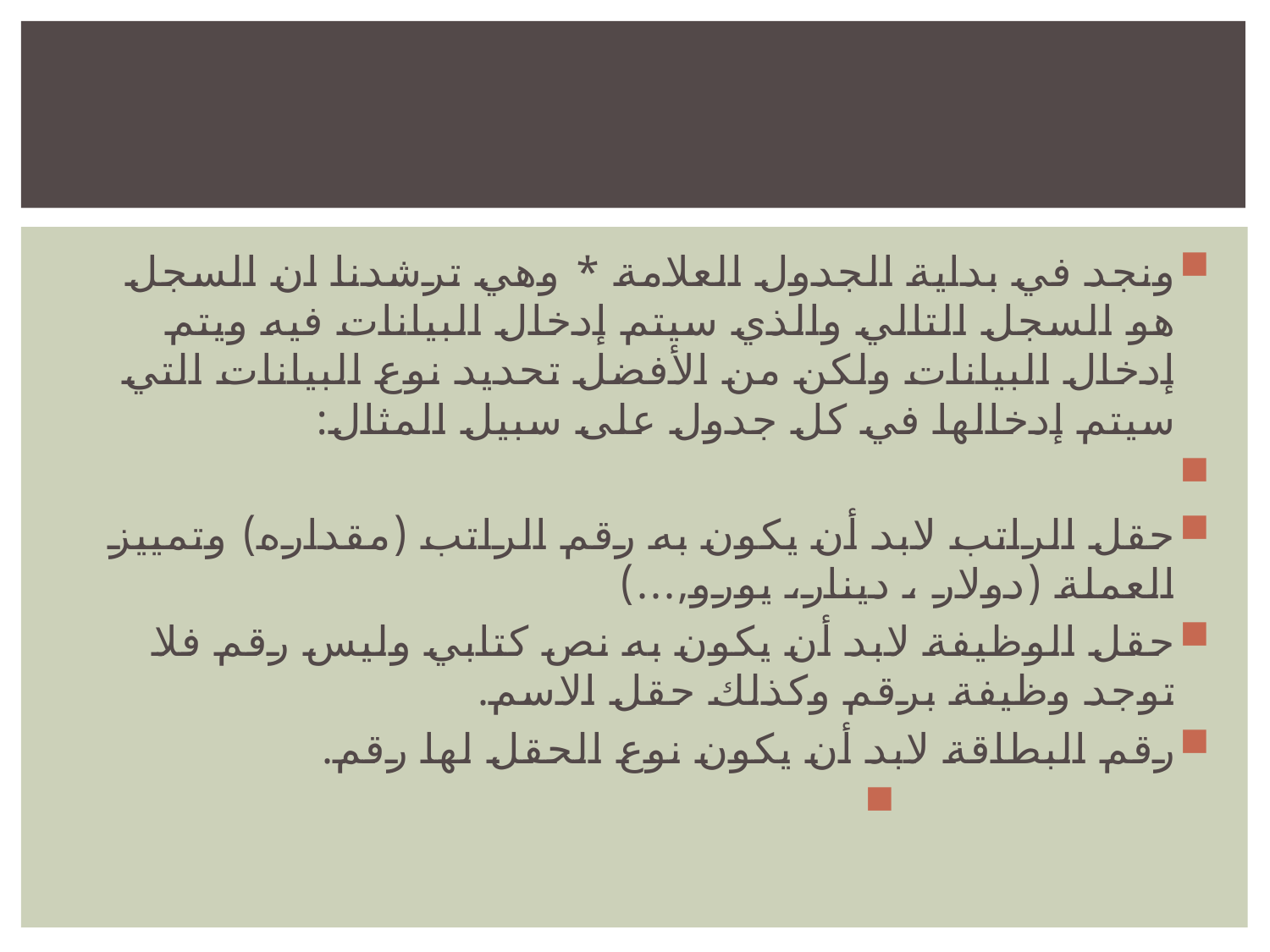

#
ونجد في بداية الجدول العلامة * وهي ترشدنا ان السجل هو السجل التالي والذي سيتم إدخال البيانات فيه ويتم إدخال البيانات ولكن من الأفضل تحديد نوع البيانات التي سيتم إدخالها في كل جدول على سبيل المثال:

حقل الراتب لابد أن يكون به رقم الراتب (مقداره) وتمييز العملة (دولار ، دينار، يورو,...)
حقل الوظيفة لابد أن يكون به نص كتابي وليس رقم فلا توجد وظيفة برقم وكذلك حقل الاسم.
رقم البطاقة لابد أن يكون نوع الحقل لها رقم.